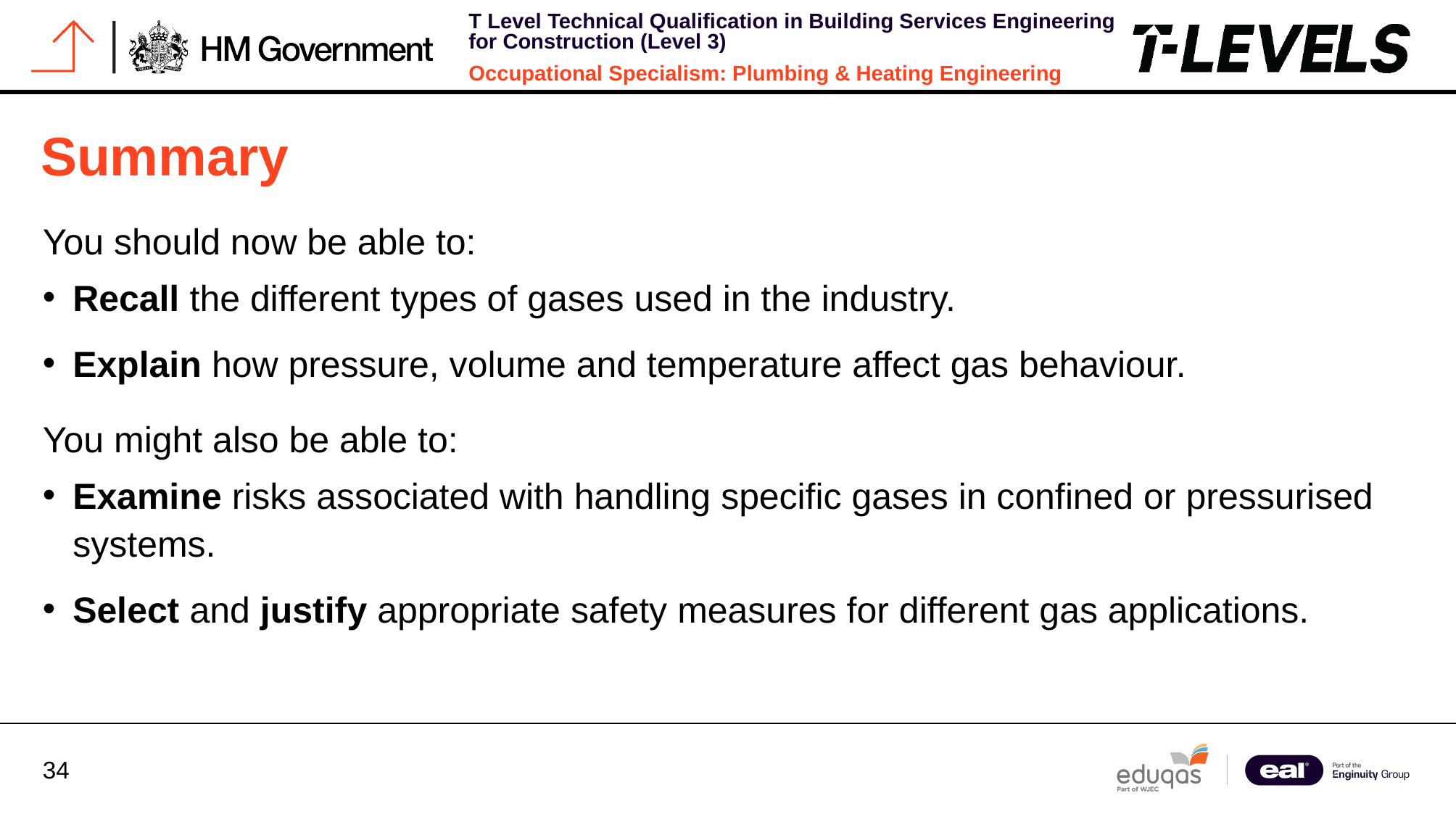

# Summary
You should now be able to:
Recall the different types of gases used in the industry.
Explain how pressure, volume and temperature affect gas behaviour.
You might also be able to:
Examine risks associated with handling specific gases in confined or pressurised systems.
Select and justify appropriate safety measures for different gas applications.